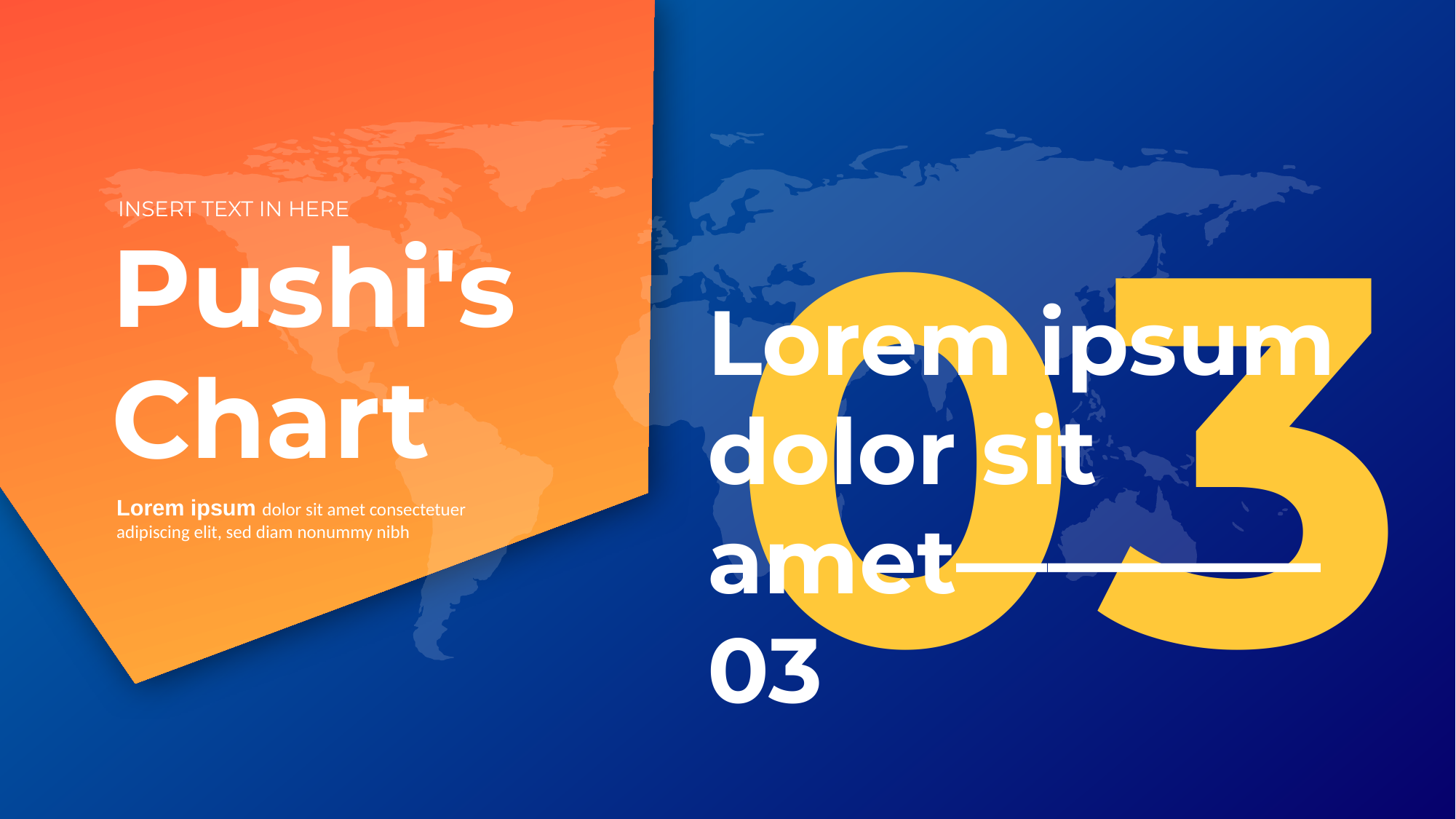

0
3

INSERT TEXT IN HERE
Pushi's Chart
Lorem ipsum dolor sit amet————03
Lorem ipsum dolor sit amet consectetuer adipiscing elit, sed diam nonummy nibh